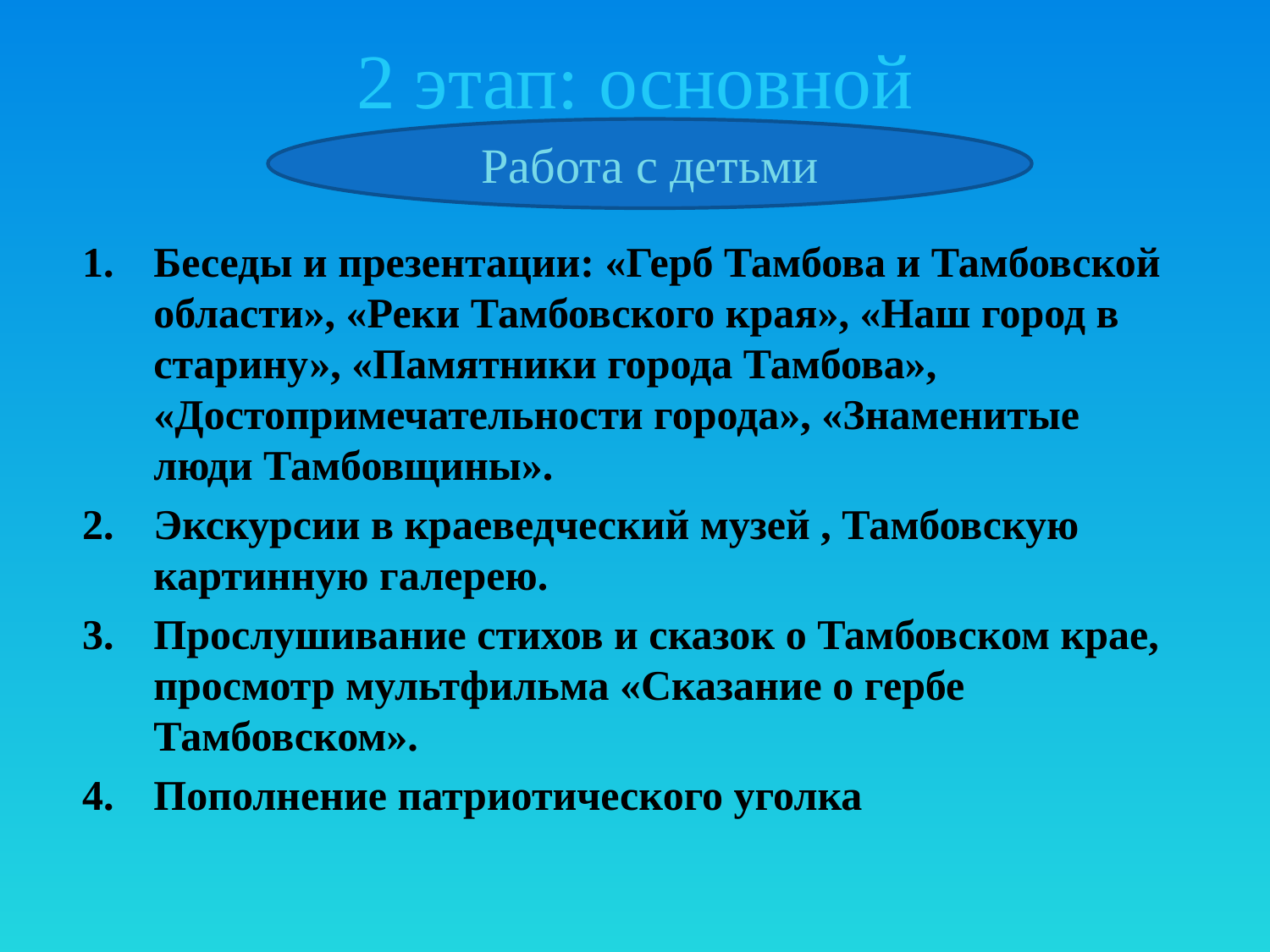

# 2 этап: основной
Работа с детьми
Беседы и презентации: «Герб Тамбова и Тамбовской области», «Реки Тамбовского края», «Наш город в старину», «Памятники города Тамбова», «Достопримечательности города», «Знаменитые люди Тамбовщины».
Экскурсии в краеведческий музей , Тамбовскую картинную галерею.
Прослушивание стихов и сказок о Тамбовском крае, просмотр мультфильма «Сказание о гербе Тамбовском».
Пополнение патриотического уголка